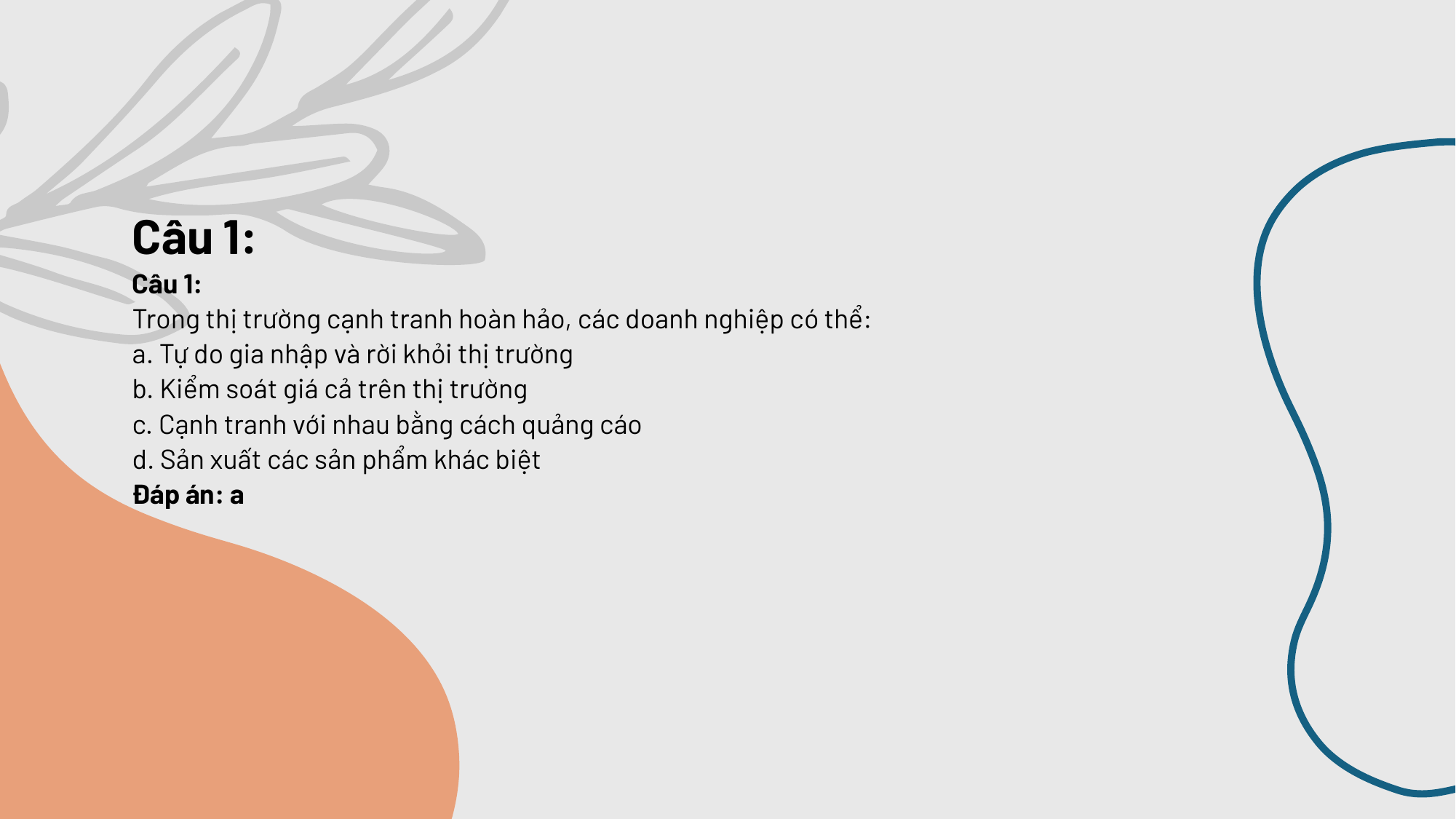

# Câu 1: Câu 1: Trong thị trường cạnh tranh hoàn hảo, các doanh nghiệp có thể: a. Tự do gia nhập và rời khỏi thị trường b. Kiểm soát giá cả trên thị trường c. Cạnh tranh với nhau bằng cách quảng cáo d. Sản xuất các sản phẩm khác biệt Đáp án: a